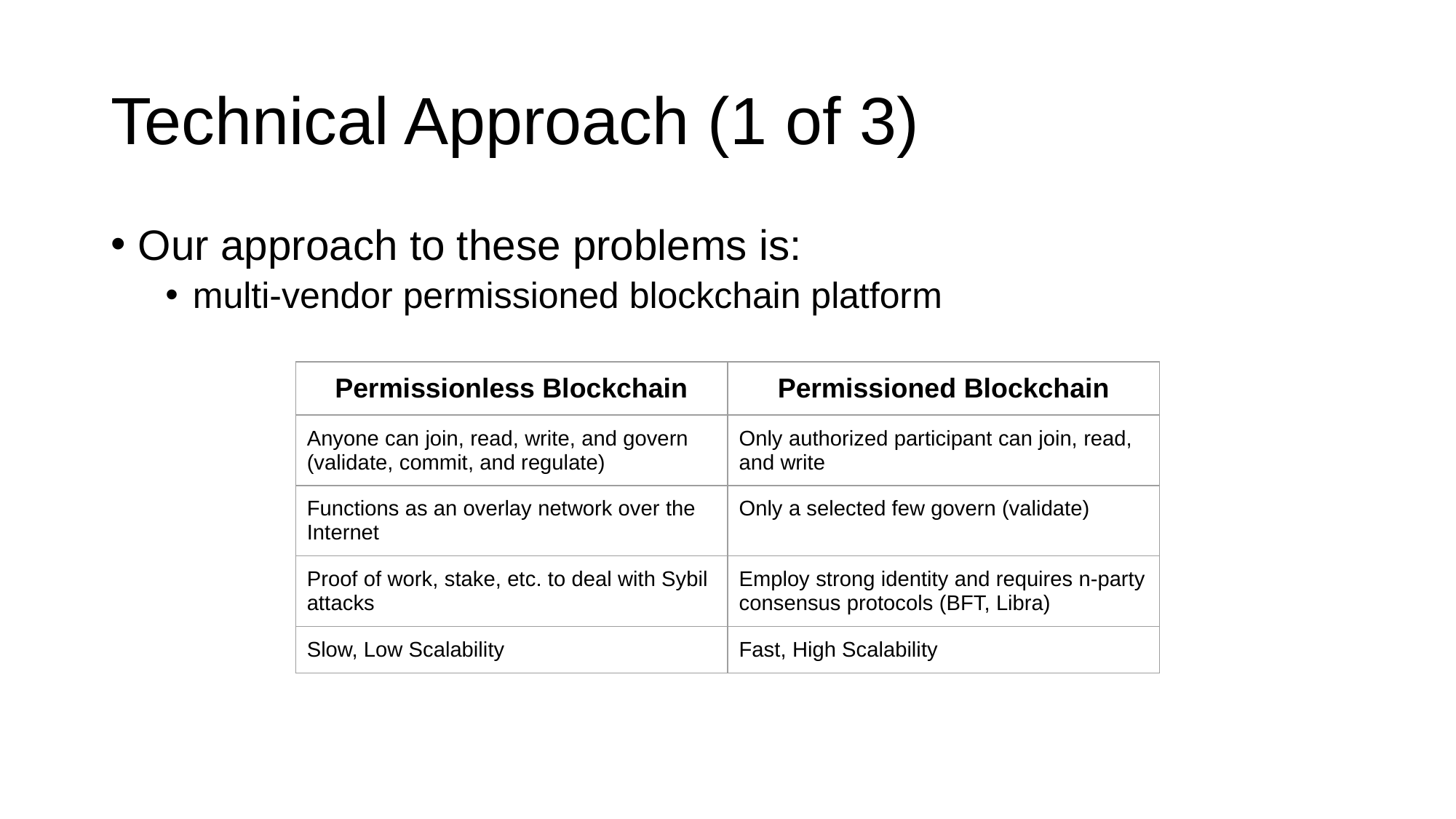

# Technical Approach (1 of 3)
Our approach to these problems is:
multi-vendor permissioned blockchain platform
| Permissionless Blockchain | Permissioned Blockchain |
| --- | --- |
| Anyone can join, read, write, and govern (validate, commit, and regulate) | Only authorized participant can join, read, and write |
| Functions as an overlay network over the Internet | Only a selected few govern (validate) |
| Proof of work, stake, etc. to deal with Sybil attacks | Employ strong identity and requires n-party consensus protocols (BFT, Libra) |
| Slow, Low Scalability | Fast, High Scalability |